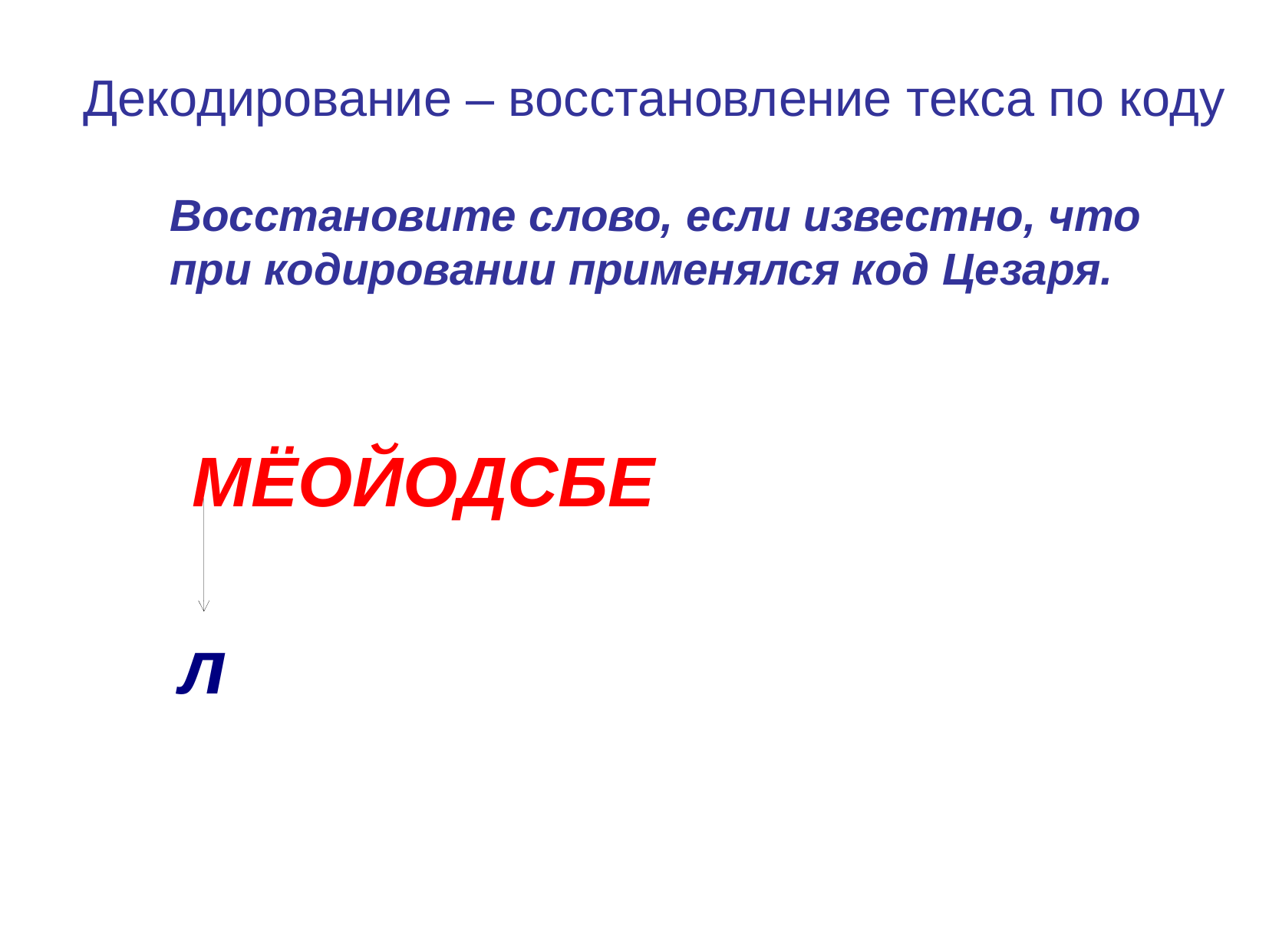

Декодирование – восстановление текса по коду
Восстановите слово, если известно, что при кодировании применялся код Цезаря.
МЁОЙОДСБЕ

л